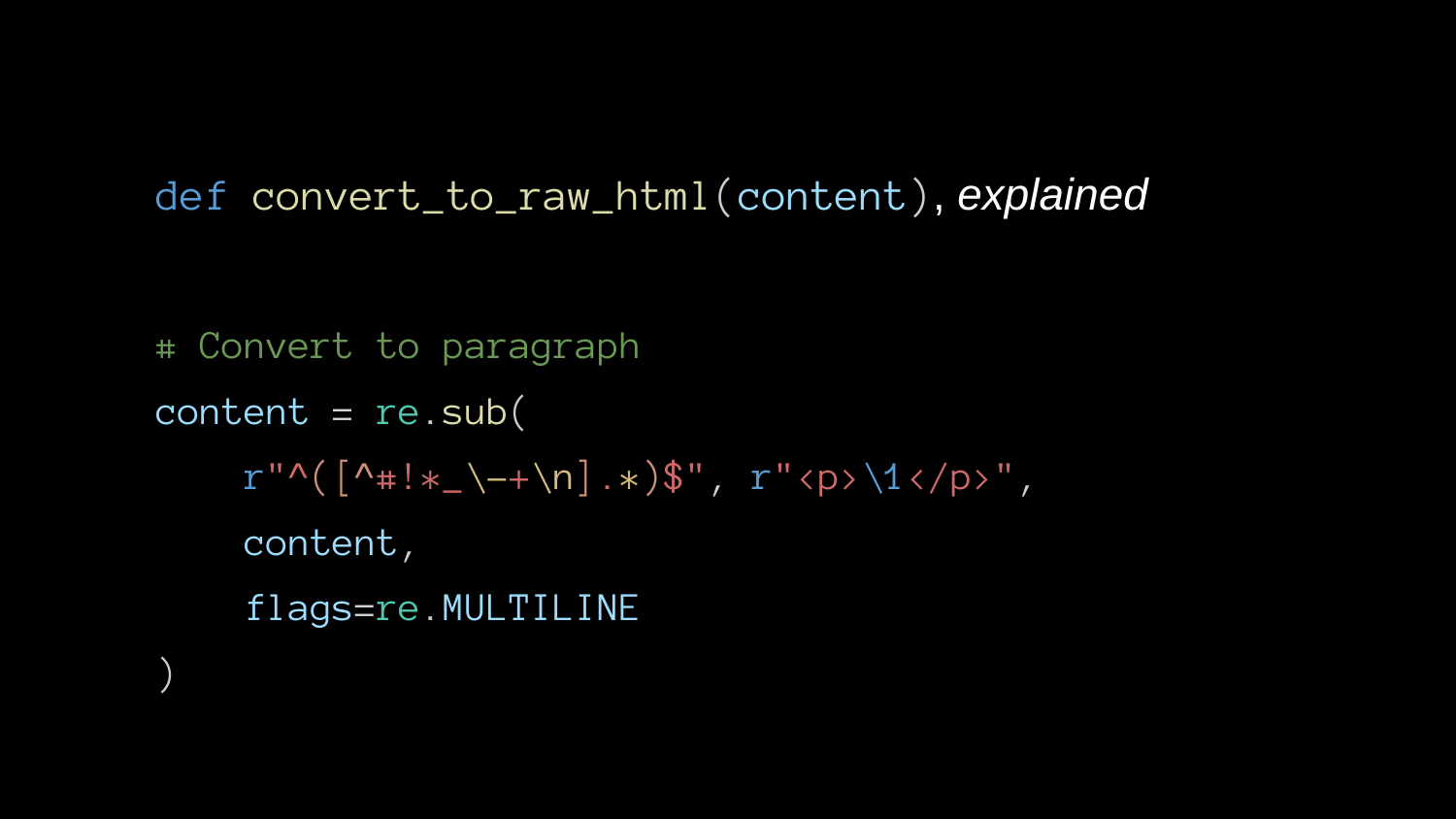

def convert_to_raw_html(content), explained
# Convert to paragraph
content = re.sub(
    r"^([^#!*_\-+\n].*)$", r"<p>\1</p>",
    content,
    flags=re.MULTILINE
)